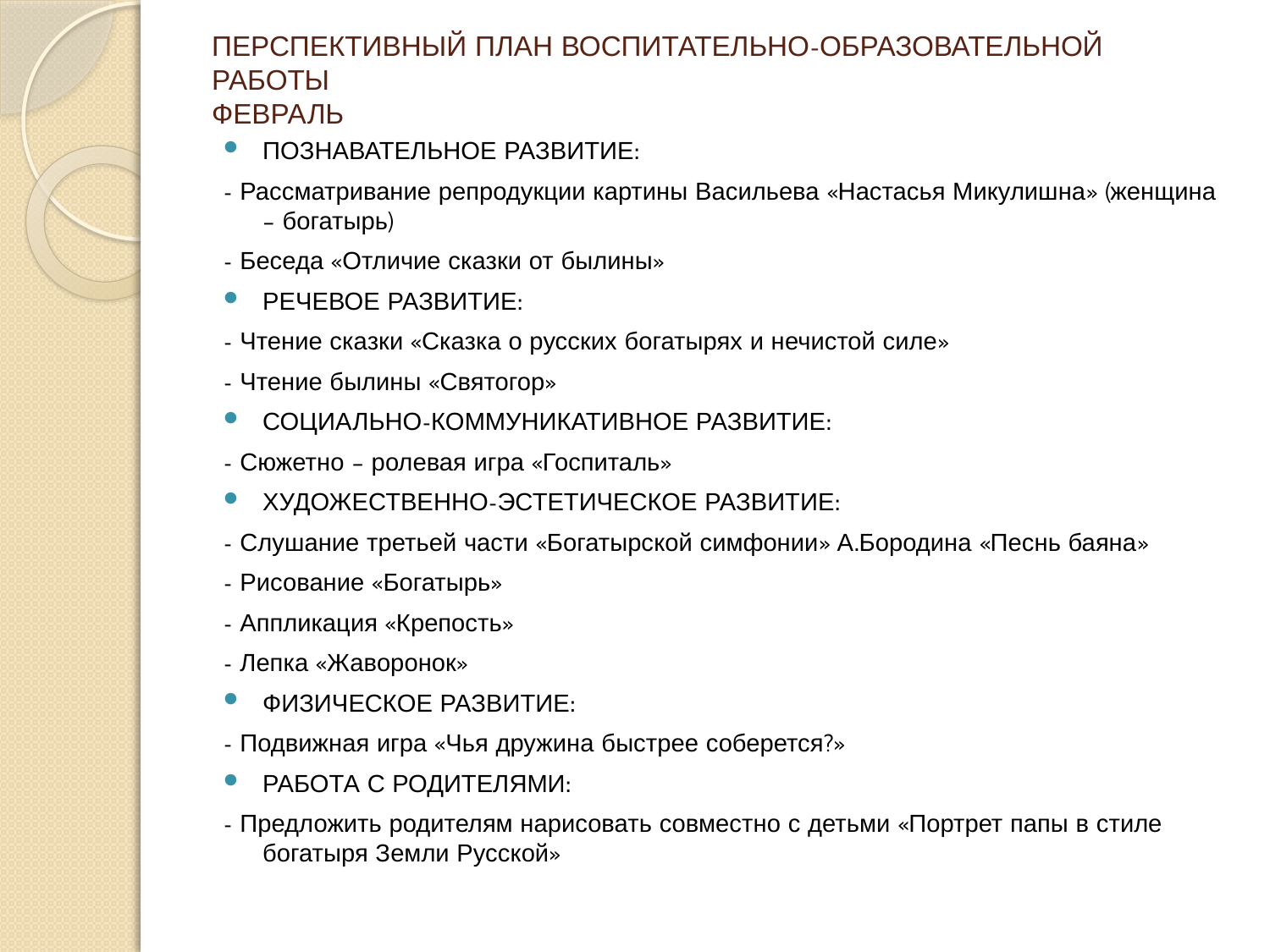

# ПЕРСПЕКТИВНЫЙ ПЛАН ВОСПИТАТЕЛЬНО-ОБРАЗОВАТЕЛЬНОЙ РАБОТЫ ФЕВРАЛЬ
ПОЗНАВАТЕЛЬНОЕ РАЗВИТИЕ:
- Рассматривание репродукции картины Васильева «Настасья Микулишна» (женщина – богатырь)
- Беседа «Отличие сказки от былины»
РЕЧЕВОЕ РАЗВИТИЕ:
- Чтение сказки «Сказка о русских богатырях и нечистой силе»
- Чтение былины «Святогор»
СОЦИАЛЬНО-КОММУНИКАТИВНОЕ РАЗВИТИЕ:
- Сюжетно – ролевая игра «Госпиталь»
ХУДОЖЕСТВЕННО-ЭСТЕТИЧЕСКОЕ РАЗВИТИЕ:
- Слушание третьей части «Богатырской симфонии» А.Бородина «Песнь баяна»
- Рисование «Богатырь»
- Аппликация «Крепость»
- Лепка «Жаворонок»
ФИЗИЧЕСКОЕ РАЗВИТИЕ:
- Подвижная игра «Чья дружина быстрее соберется?»
РАБОТА С РОДИТЕЛЯМИ:
- Предложить родителям нарисовать совместно с детьми «Портрет папы в стиле богатыря Земли Русской»